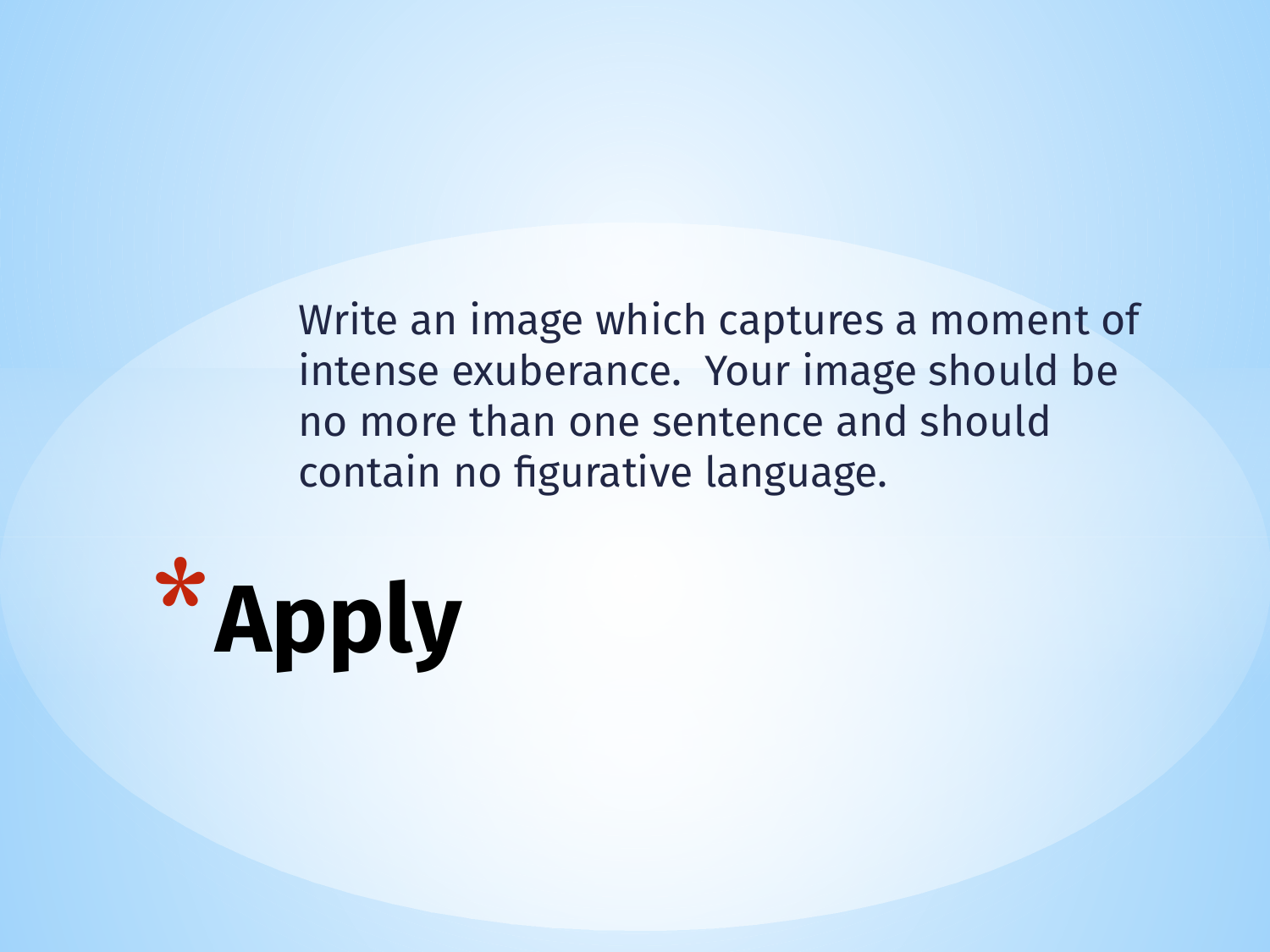

Write an image which captures a moment of intense exuberance.  Your image should be no more than one sentence and should contain no figurative language.
# Apply